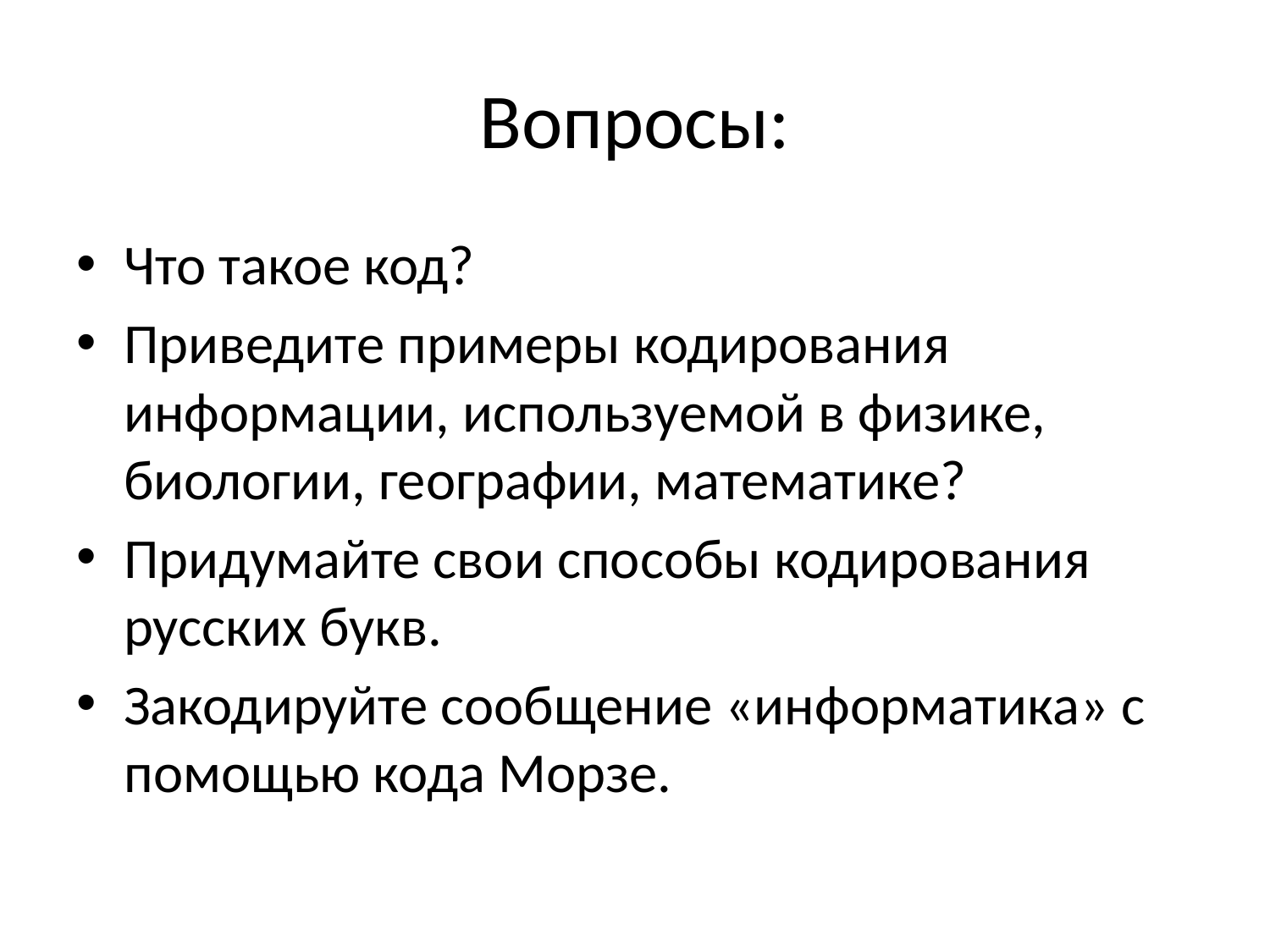

# Вопросы:
Что такое код?
Приведите примеры кодирования информации, используемой в физике, биологии, географии, математике?
Придумайте свои способы кодирования русских букв.
Закодируйте сообщение «информатика» с помощью кода Морзе.